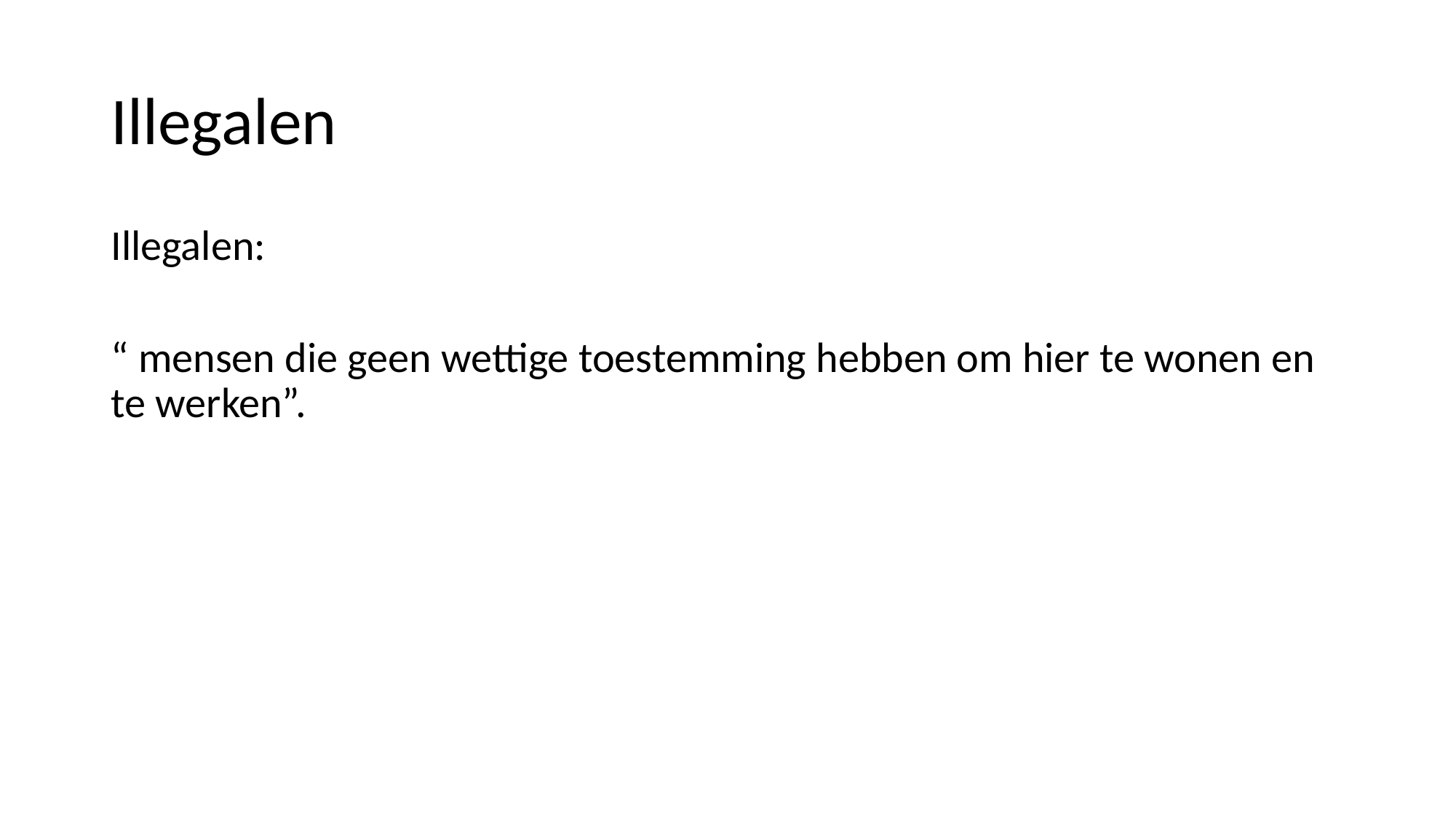

# Illegalen
Illegalen:
“ mensen die geen wettige toestemming hebben om hier te wonen en te werken”.